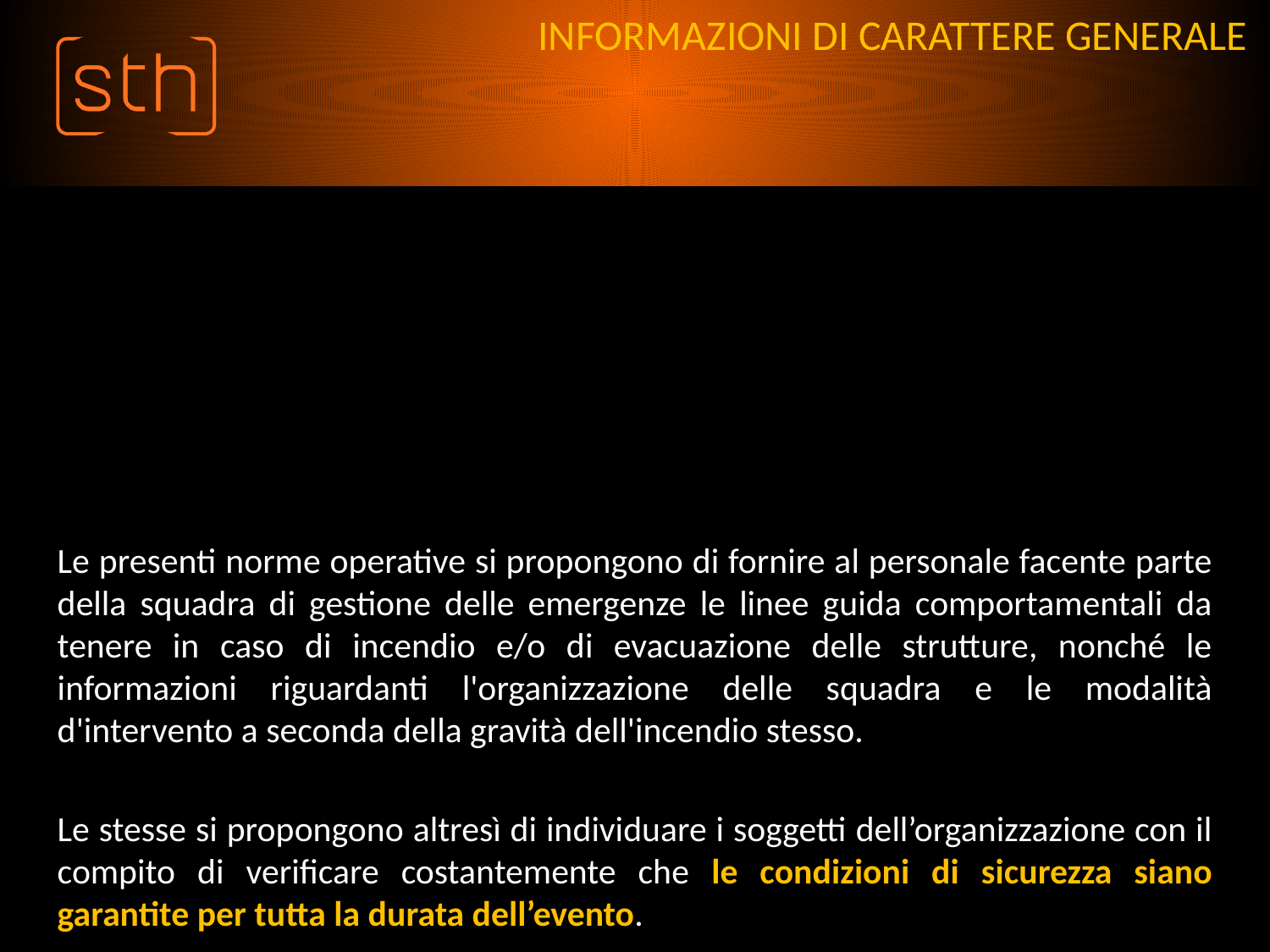

# INFORMAZIONI DI CARATTERE GENERALE

Le presenti norme operative si propongono di fornire al personale facente parte della squadra di gestione delle emergenze le linee guida comportamentali da tenere in caso di incendio e/o di evacuazione delle strutture, nonché le informazioni riguardanti l'organizzazione delle squadra e le modalità d'intervento a seconda della gravità dell'incendio stesso.

Le stesse si propongono altresì di individuare i soggetti dell’organizzazione con il compito di verificare costantemente che le condizioni di sicurezza siano garantite per tutta la durata dell’evento.